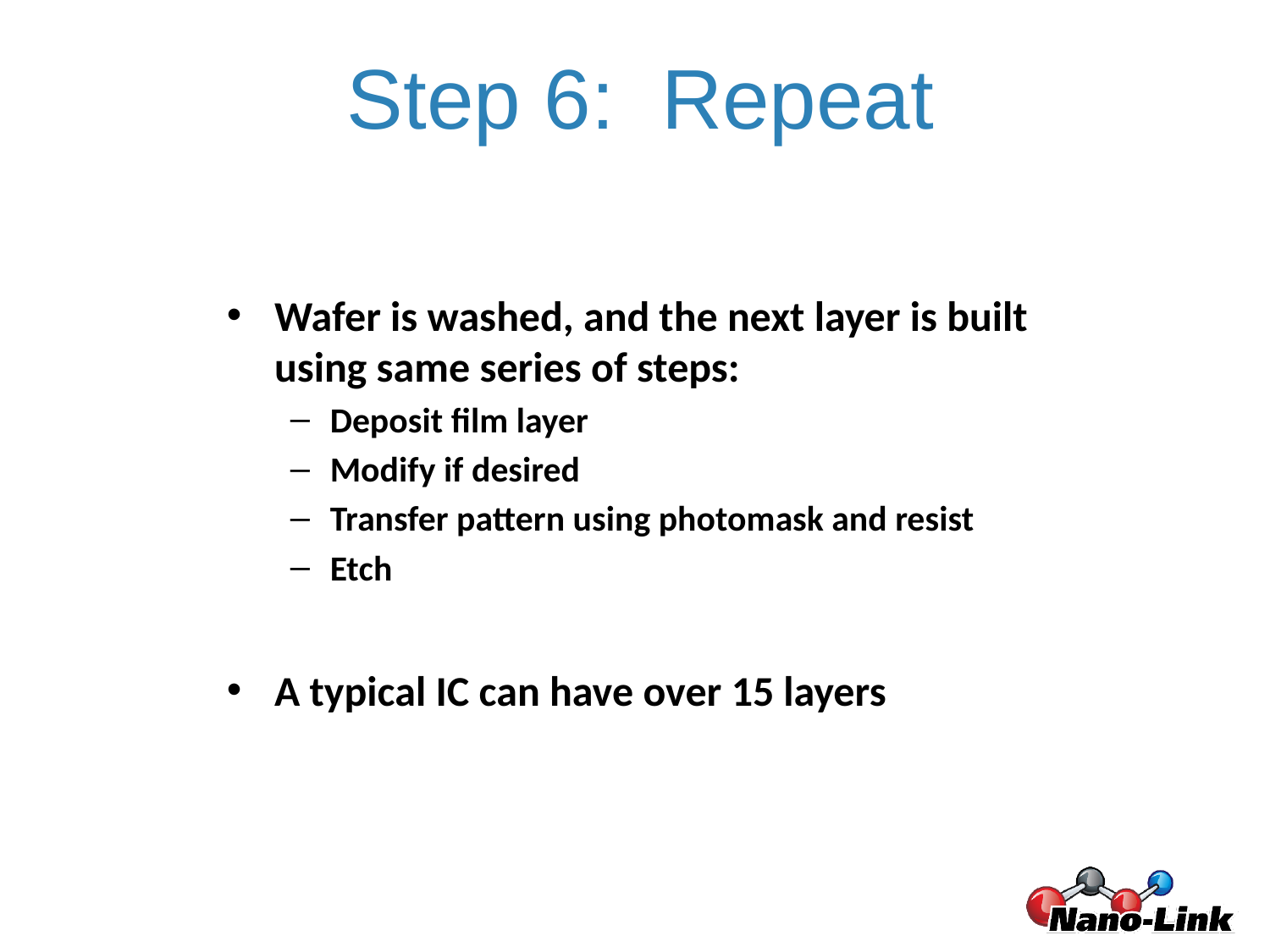

Step 6:  Repeat
Wafer is washed, and the next layer is built using same series of steps:
Deposit film layer
Modify if desired
Transfer pattern using photomask and resist
Etch

A typical IC can have over 15 layers